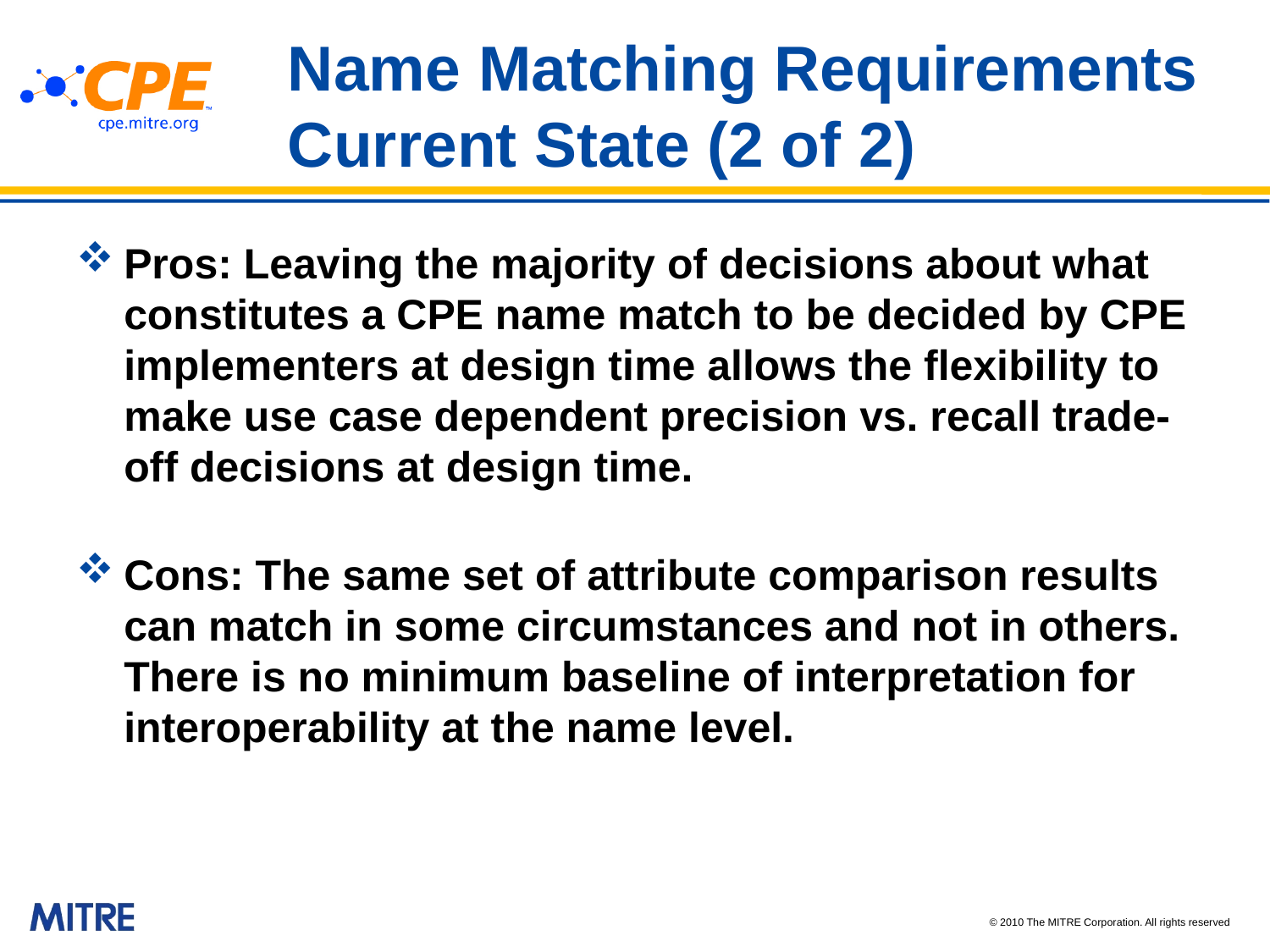

# Name Matching Requirements Current State (2 of 2)
Pros: Leaving the majority of decisions about what constitutes a CPE name match to be decided by CPE implementers at design time allows the flexibility to make use case dependent precision vs. recall trade-off decisions at design time.

Cons: The same set of attribute comparison results can match in some circumstances and not in others.  There is no minimum baseline of interpretation for interoperability at the name level.